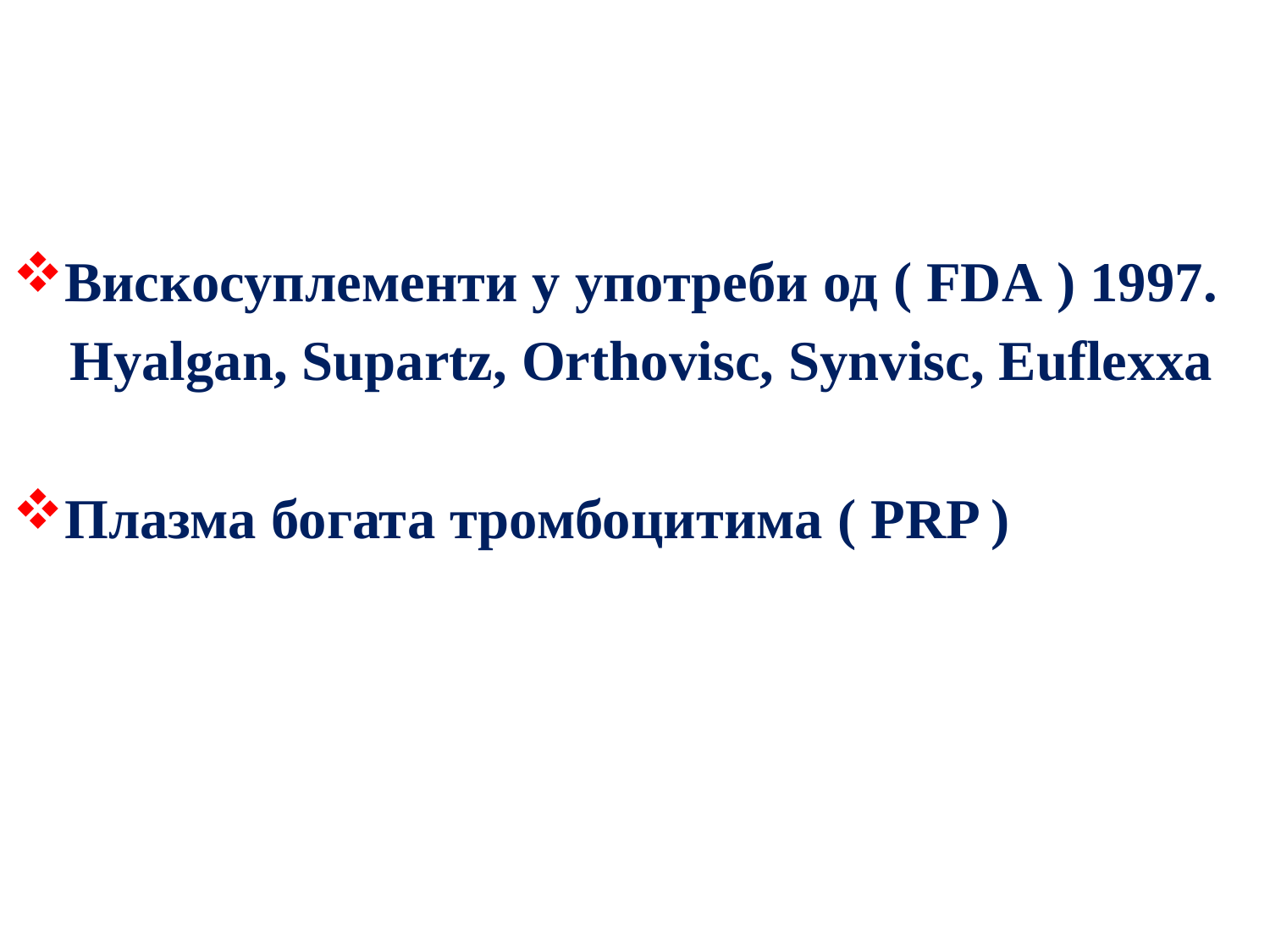

#
Вискосуплементи у употреби од ( FDA ) 1997.
    Hyalgan, Supartz, Orthovisc, Synvisc, Euflexxa

Плазма богата тромбоцитима ( PRP )